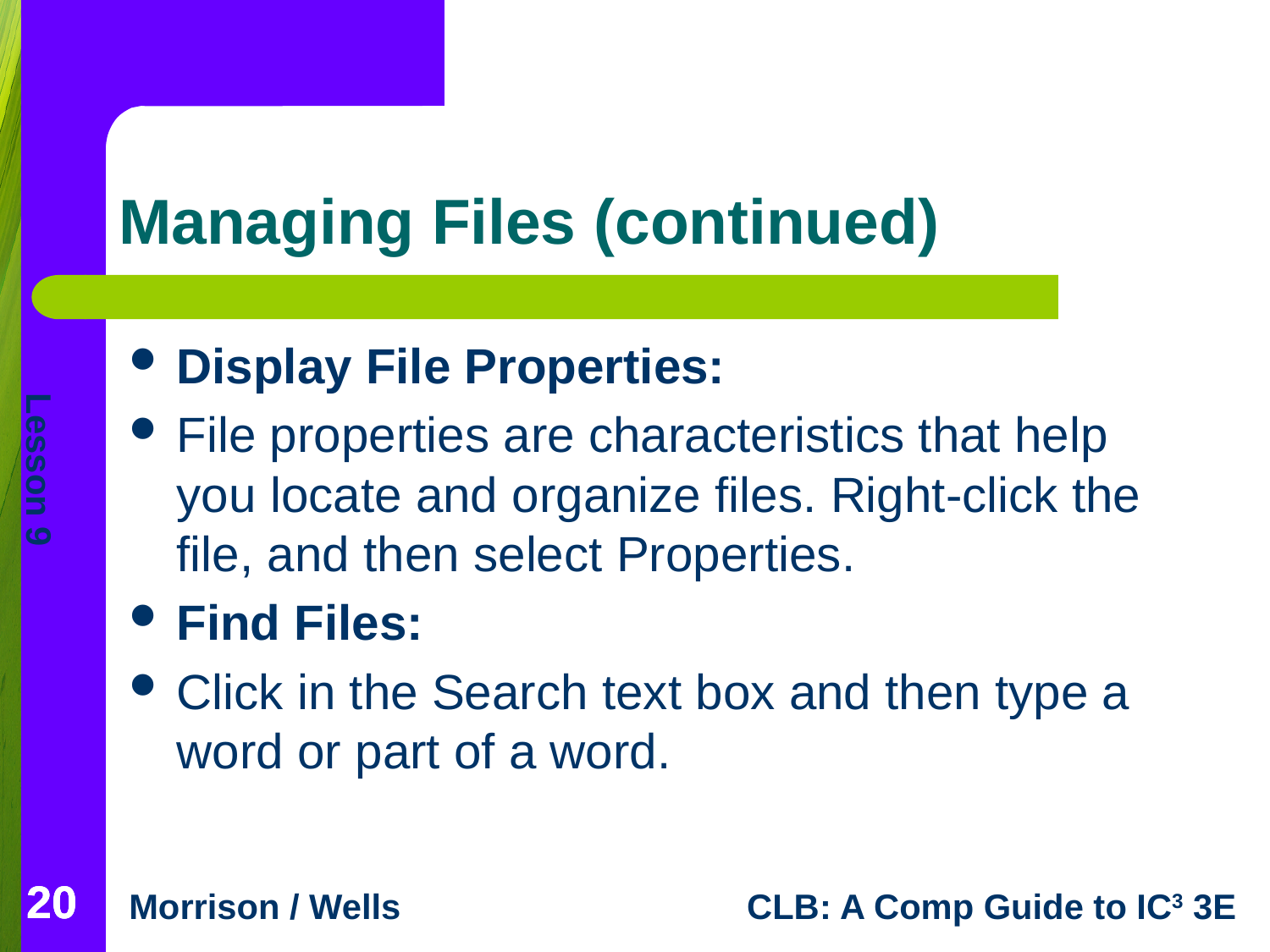

# Managing Files (continued)
Display File Properties:
File properties are characteristics that help you locate and organize files. Right-click the file, and then select Properties.
Find Files:
Click in the Search text box and then type a word or part of a word.
20
20
20